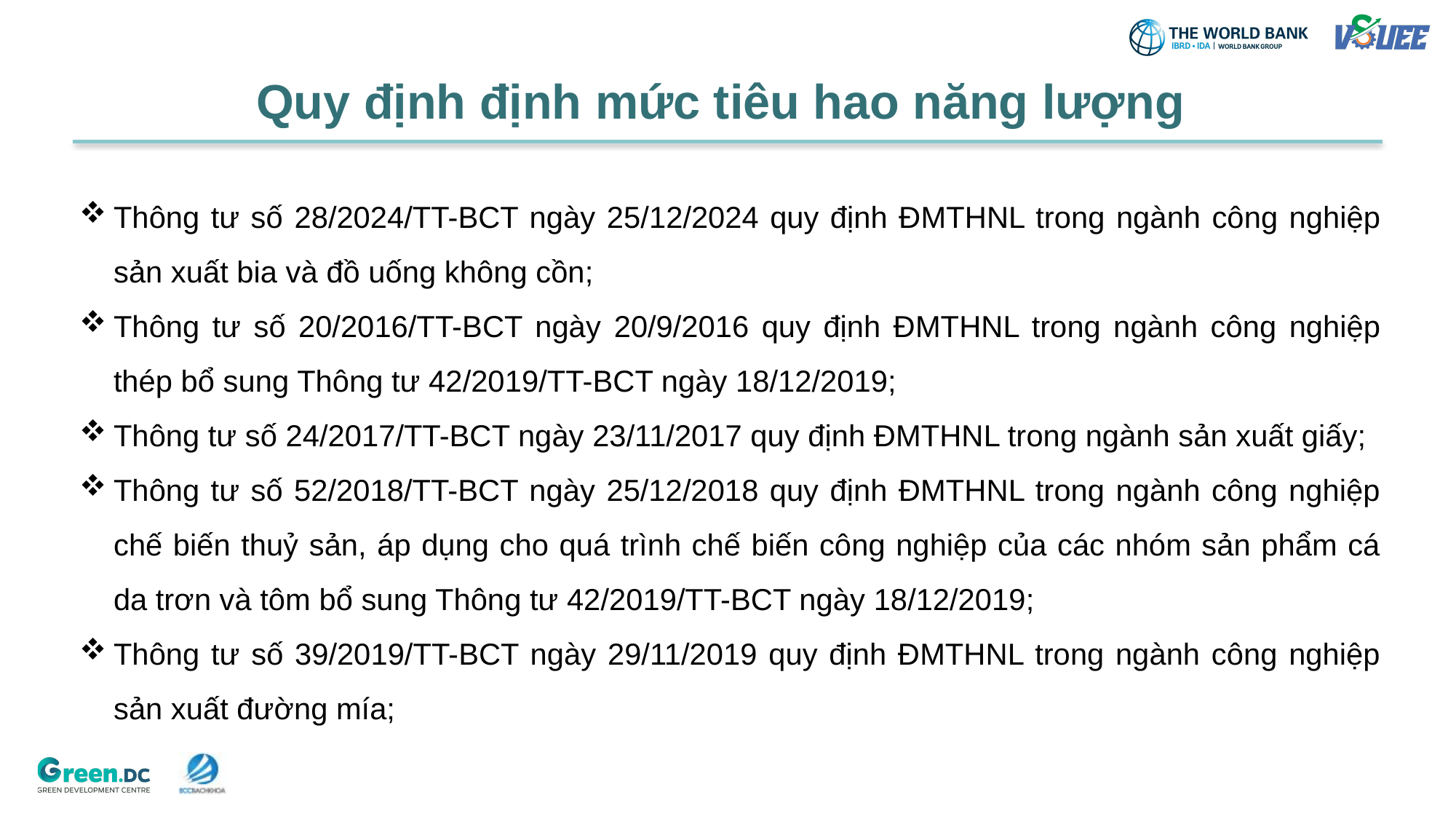

Quy định định mức tiêu hao năng lượng
﻿Thông tư số 28/2024/TT-BCT ngày 25/12/2024 quy định ĐMTHNL trong ngành công nghiệp sản xuất bia và đồ uống không cồn;
Thông tư số 20/2016/TT-BCT ngày 20/9/2016 quy định ĐMTHNL trong ngành công nghiệp thép bổ sung Thông tư 42/2019/TT-BCT ngày 18/12/2019;
Thông tư số 24/2017/TT-BCT ngày 23/11/2017 quy định ĐMTHNL trong ngành sản xuất giấy;
Thông tư số 52/2018/TT-BCT ngày 25/12/2018 quy định ĐMTHNL trong ngành công nghiệp chế biến thuỷ sản, áp dụng cho quá trình chế biến công nghiệp của các nhóm sản phẩm cá da trơn và tôm bổ sung Thông tư 42/2019/TT-BCT ngày 18/12/2019;
Thông tư số 39/2019/TT-BCT ngày 29/11/2019 quy định ĐMTHNL trong ngành công nghiệp sản xuất đường mía;